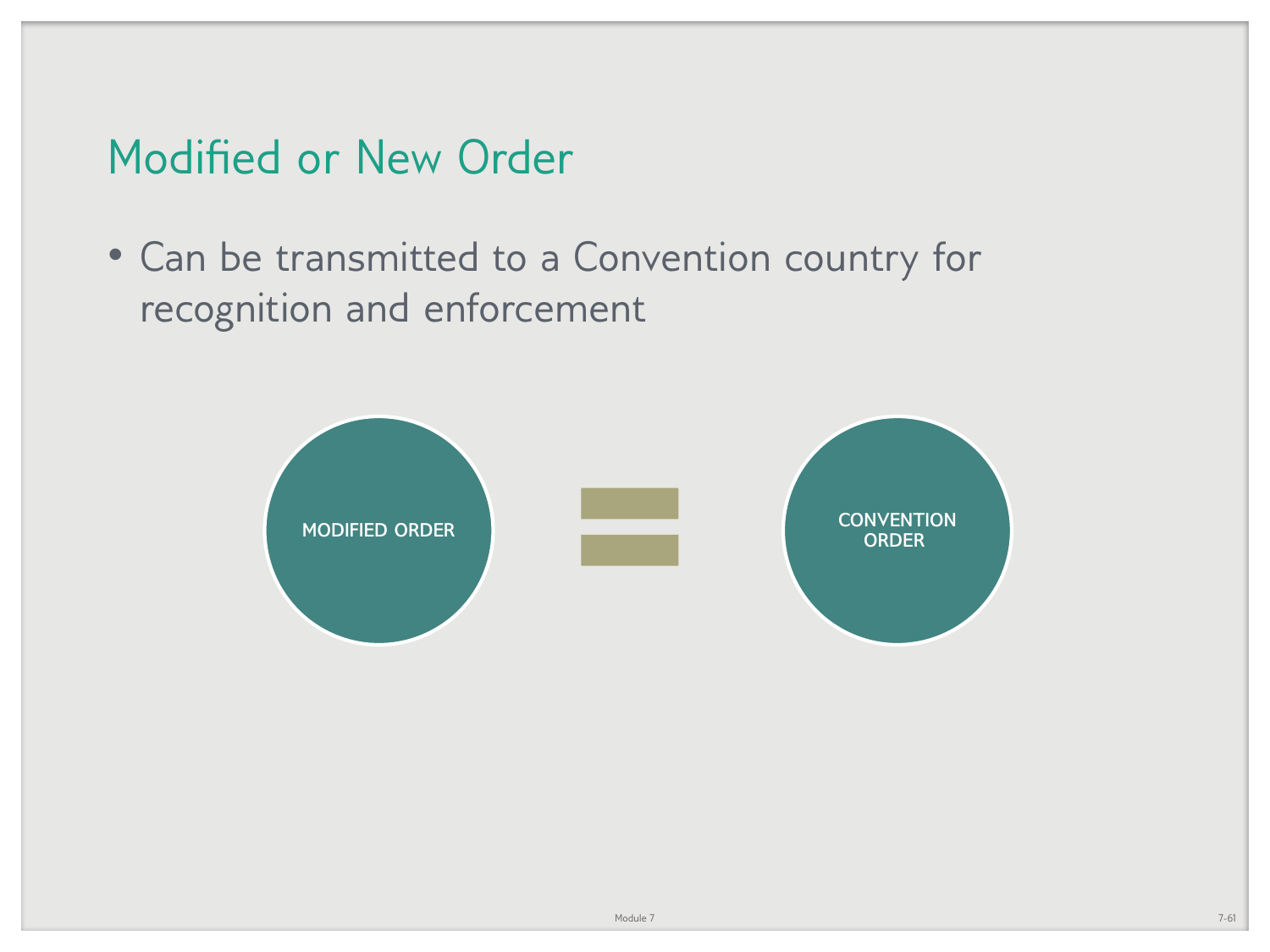

# Modified or New Order
Can be transmitted to a Convention country for recognition and enforcement

MODIFIED ORDER

CONVENTION ORDER

Module 7
7-61